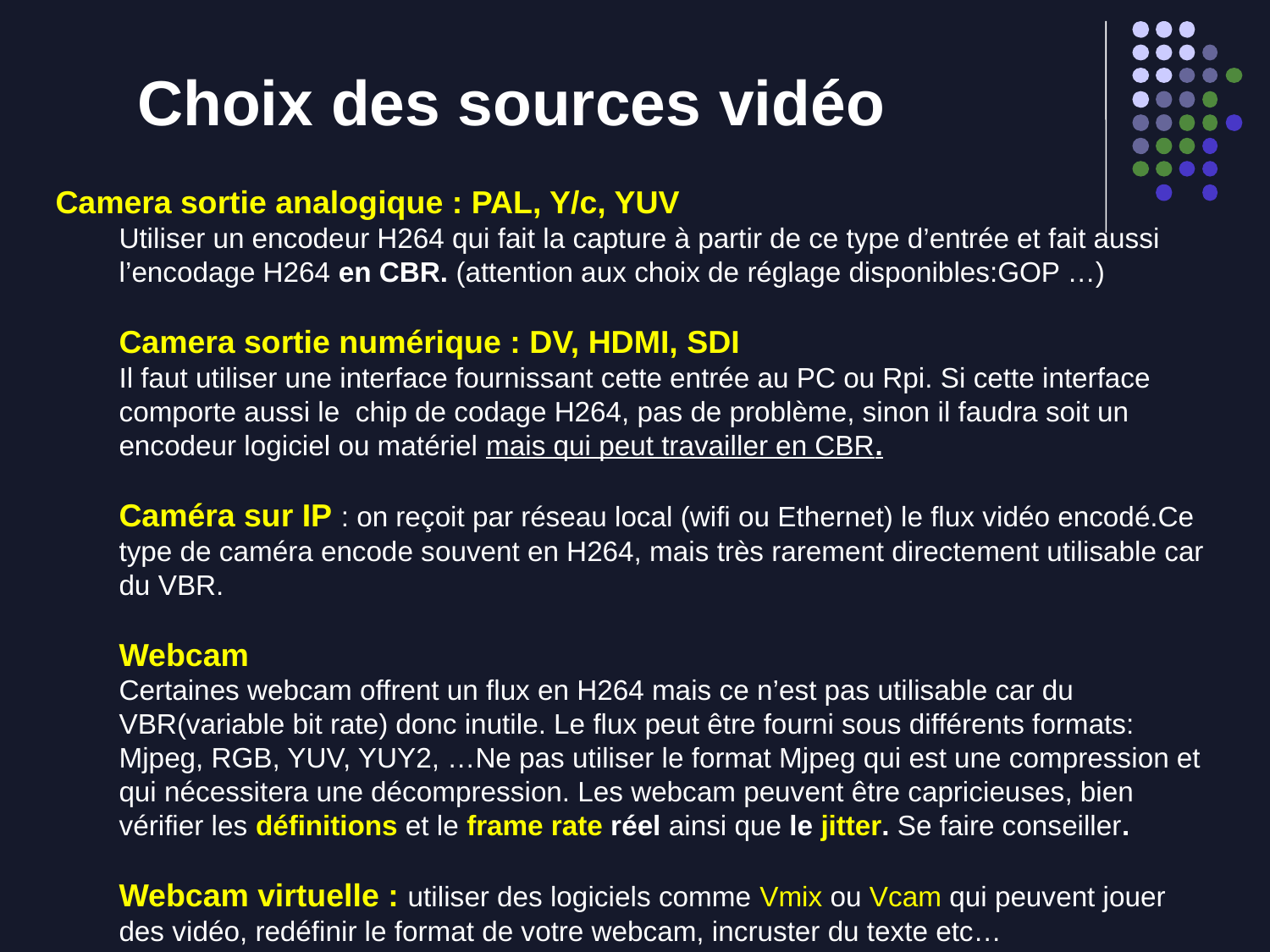

Choix des sources vidéo
Camera sortie analogique : PAL, Y/c, YUV
Utiliser un encodeur H264 qui fait la capture à partir de ce type d’entrée et fait aussi l’encodage H264 en CBR. (attention aux choix de réglage disponibles:GOP …)

Camera sortie numérique : DV, HDMI, SDI
Il faut utiliser une interface fournissant cette entrée au PC ou Rpi. Si cette interface comporte aussi le  chip de codage H264, pas de problème, sinon il faudra soit un encodeur logiciel ou matériel mais qui peut travailler en CBR.

Caméra sur IP : on reçoit par réseau local (wifi ou Ethernet) le flux vidéo encodé.Ce type de caméra encode souvent en H264, mais très rarement directement utilisable car du VBR.

Webcam
Certaines webcam offrent un flux en H264 mais ce n’est pas utilisable car du VBR(variable bit rate) donc inutile. Le flux peut être fourni sous différents formats: Mjpeg, RGB, YUV, YUY2, …Ne pas utiliser le format Mjpeg qui est une compression et qui nécessitera une décompression. Les webcam peuvent être capricieuses, bien vérifier les définitions et le frame rate réel ainsi que le jitter. Se faire conseiller.

Webcam virtuelle : utiliser des logiciels comme Vmix ou Vcam qui peuvent jouer des vidéo, redéfinir le format de votre webcam, incruster du texte etc…